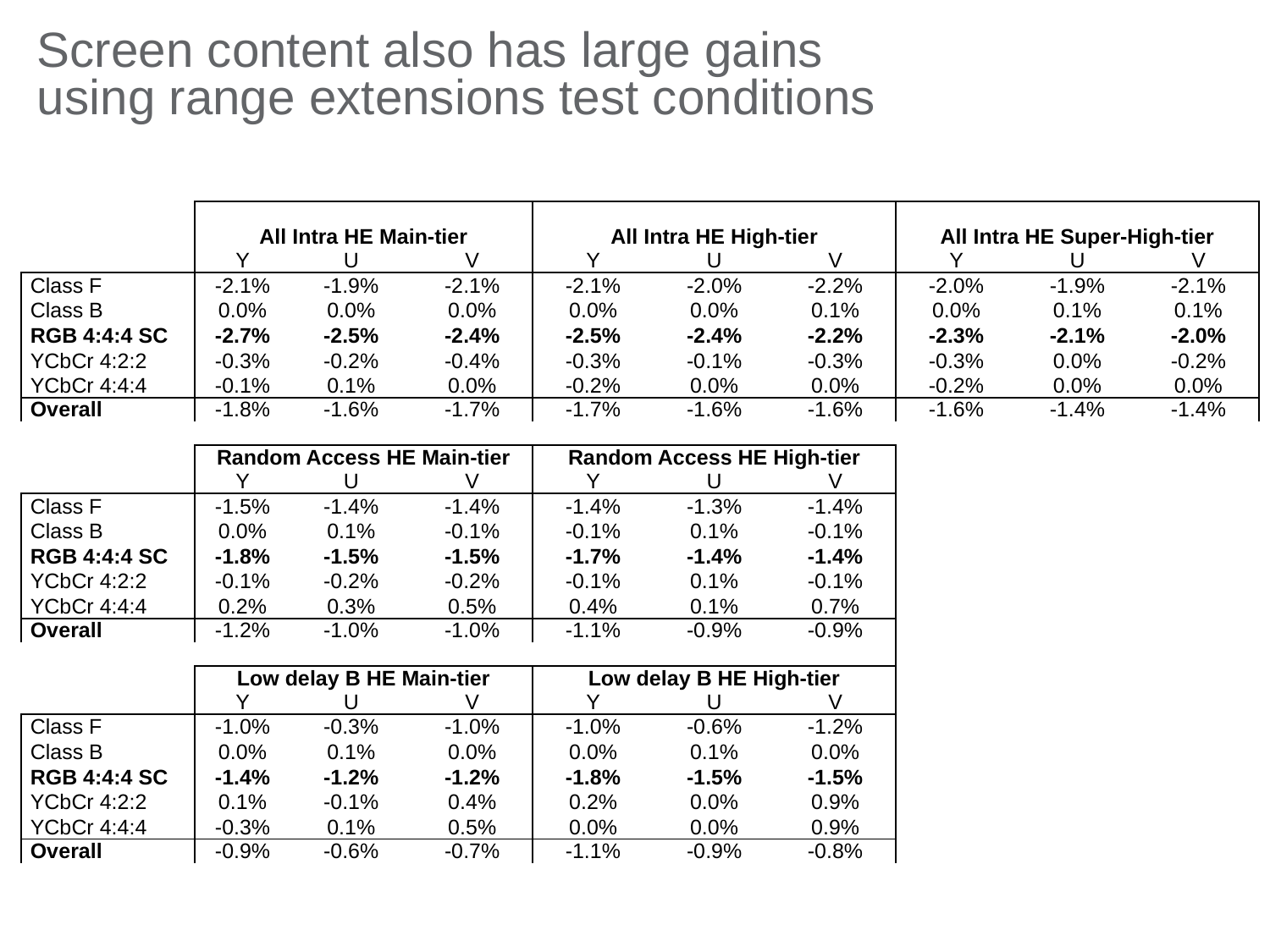

# Screen content also has large gains using range extensions test conditions

|  | All Intra HE Main-tier |  |  | All Intra HE High-tier |  |  | All Intra HE Super-High-tier |  |  |
| --- | --- | --- | --- | --- | --- | --- | --- | --- | --- |
|  | Y | U | V | Y | U | V | Y | U | V |
| Class F | -2.1% | -1.9% | -2.1% | -2.1% | -2.0% | -2.2% | -2.0% | -1.9% | -2.1% |
| Class B | 0.0% | 0.0% | 0.0% | 0.0% | 0.0% | 0.1% | 0.0% | 0.1% | 0.1% |
| RGB 4:4:4 SC | -2.7% | -2.5% | -2.4% | -2.5% | -2.4% | -2.2% | -2.3% | -2.1% | -2.0% |
| YCbCr 4:2:2 | -0.3% | -0.2% | -0.4% | -0.3% | -0.1% | -0.3% | -0.3% | 0.0% | -0.2% |
| YCbCr 4:4:4 | -0.1% | 0.1% | 0.0% | -0.2% | 0.0% | 0.0% | -0.2% | 0.0% | 0.0% |
| Overall | -1.8% | -1.6% | -1.7% | -1.7% | -1.6% | -1.6% | -1.6% | -1.4% | -1.4% |
|  |  |  |  |  |  |  |  |  |  |
|  | Random Access HE Main-tier |  |  | Random Access HE High-tier |  |  |  |  |  |
|  | Y | U | V | Y | U | V |  |  |  |
| Class F | -1.5% | -1.4% | -1.4% | -1.4% | -1.3% | -1.4% |  |  |  |
| Class B | 0.0% | 0.1% | -0.1% | -0.1% | 0.1% | -0.1% |  |  |  |
| RGB 4:4:4 SC | -1.8% | -1.5% | -1.5% | -1.7% | -1.4% | -1.4% |  |  |  |
| YCbCr 4:2:2 | -0.1% | -0.2% | -0.2% | -0.1% | 0.1% | -0.1% |  |  |  |
| YCbCr 4:4:4 | 0.2% | 0.3% | 0.5% | 0.4% | 0.1% | 0.7% |  |  |  |
| Overall | -1.2% | -1.0% | -1.0% | -1.1% | -0.9% | -0.9% |  |  |  |
|  |  |  |  |  |  |  |  |  |  |
|  | Low delay B HE Main-tier |  |  | Low delay B HE High-tier |  |  |  |  |  |
|  | Y | U | V | Y | U | V |  |  |  |
| Class F | -1.0% | -0.3% | -1.0% | -1.0% | -0.6% | -1.2% |  |  |  |
| Class B | 0.0% | 0.1% | 0.0% | 0.0% | 0.1% | 0.0% |  |  |  |
| RGB 4:4:4 SC | -1.4% | -1.2% | -1.2% | -1.8% | -1.5% | -1.5% |  |  |  |
| YCbCr 4:2:2 | 0.1% | -0.1% | 0.4% | 0.2% | 0.0% | 0.9% |  |  |  |
| YCbCr 4:4:4 | -0.3% | 0.1% | 0.5% | 0.0% | 0.0% | 0.9% |  |  |  |
| Overall | -0.9% | -0.6% | -0.7% | -1.1% | -0.9% | -0.8% |  |  |  |